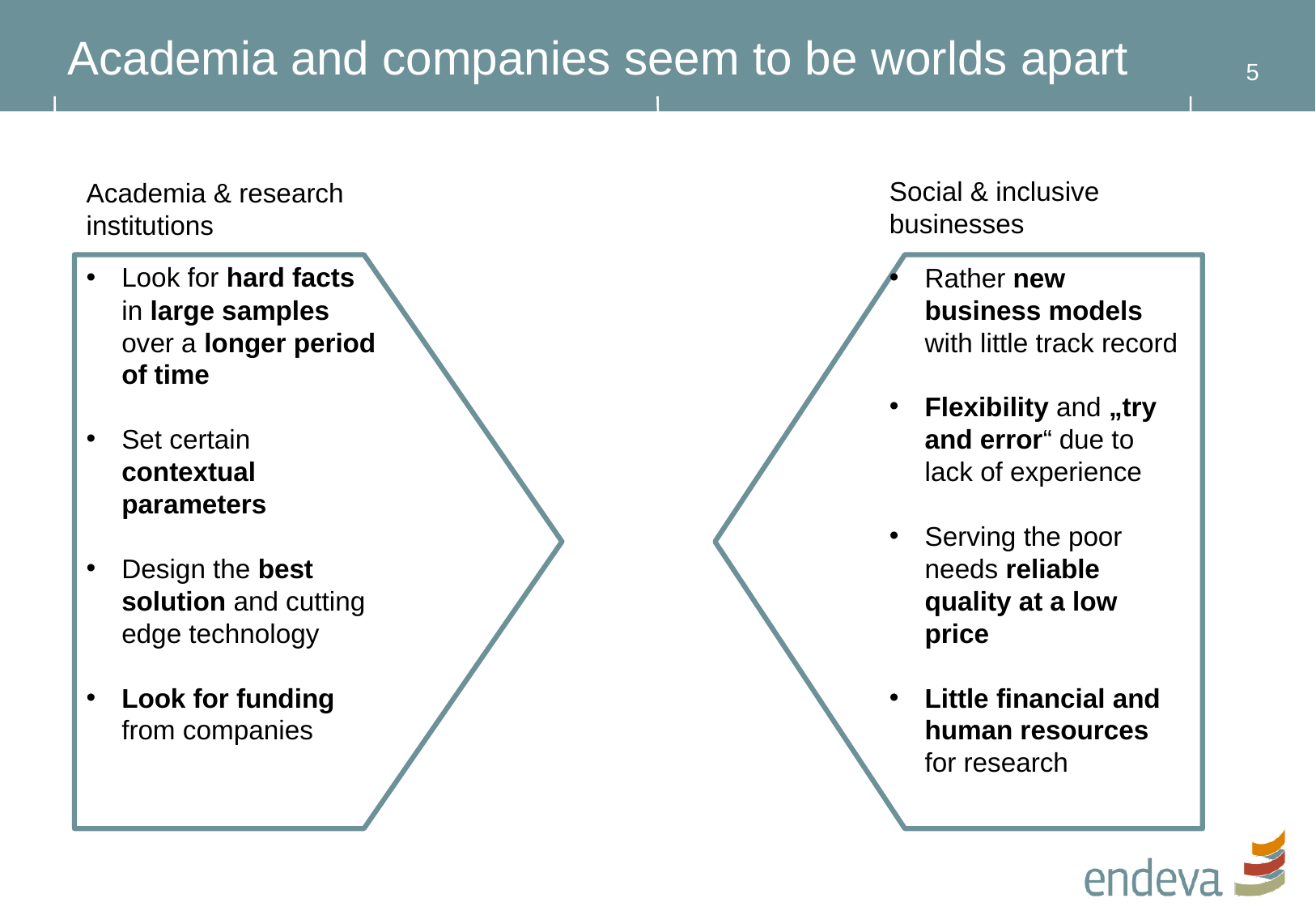

# Academia and companies seem to be worlds apart
5
Social & inclusive businesses
Academia & research institutions

Look for hard facts in large samples over a longer period of time

Set certain contextual parameters

Design the best solution and cutting edge technology

Look for funding from companies

Rather new business models with little track record

Flexibility and „try and error“ due to lack of experience

Serving the poor needs reliable quality at a low price

Little financial and human resources for research